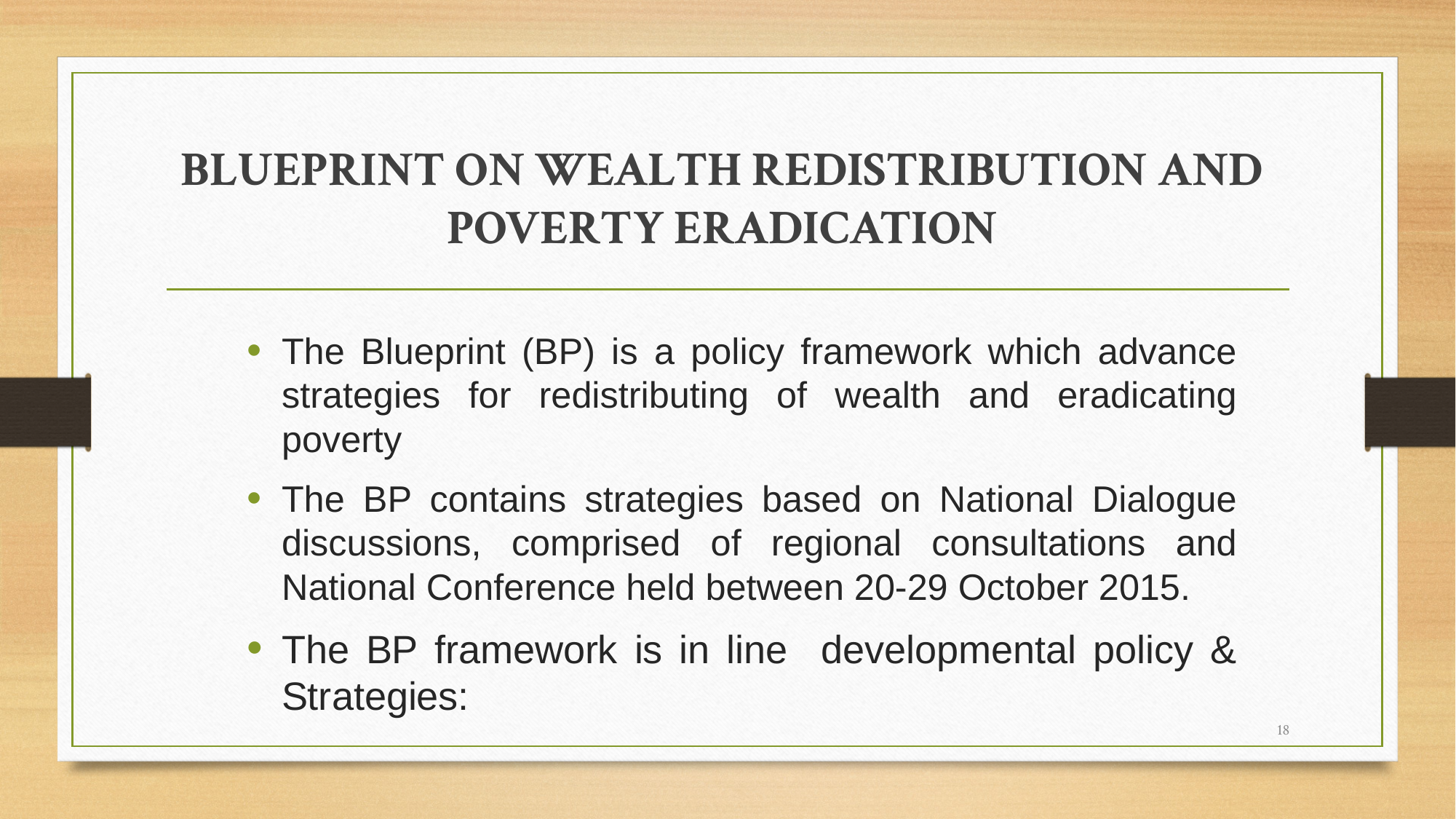

# BLUEPRINT ON WEALTH REDISTRIBUTION AND  POVERTY ERADICATION
The Blueprint (BP) is a policy framework which advance strategies for redistributing of wealth and eradicating poverty
The BP contains strategies based on National Dialogue discussions, comprised of regional consultations and National Conference held between 20-29 October 2015.
The BP framework is in line  developmental policy & Strategies:

18